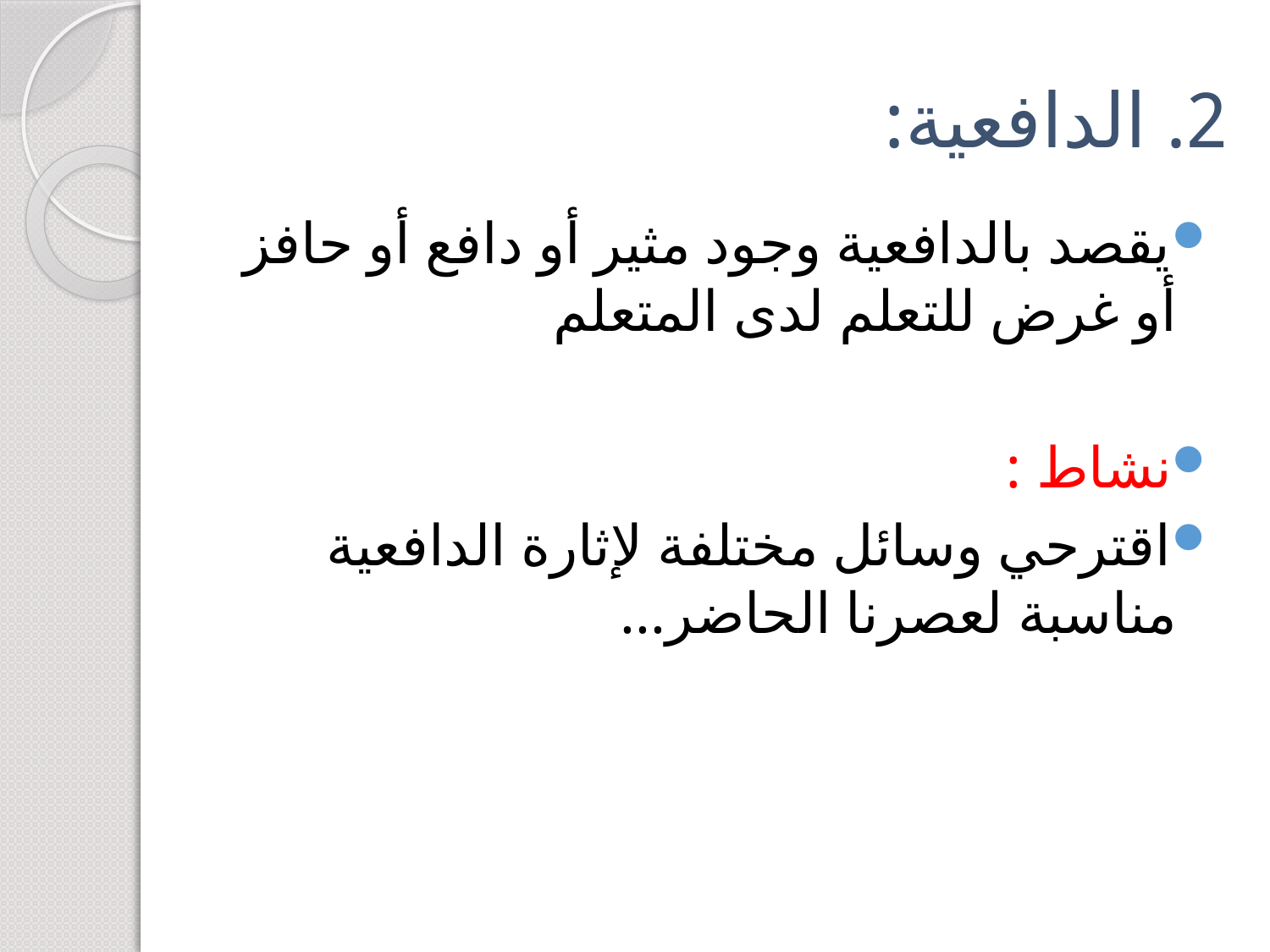

# 2. الدافعية:
يقصد بالدافعية وجود مثير أو دافع أو حافز أو غرض للتعلم لدى المتعلم

نشاط :
اقترحي وسائل مختلفة لإثارة الدافعية مناسبة لعصرنا الحاضر...